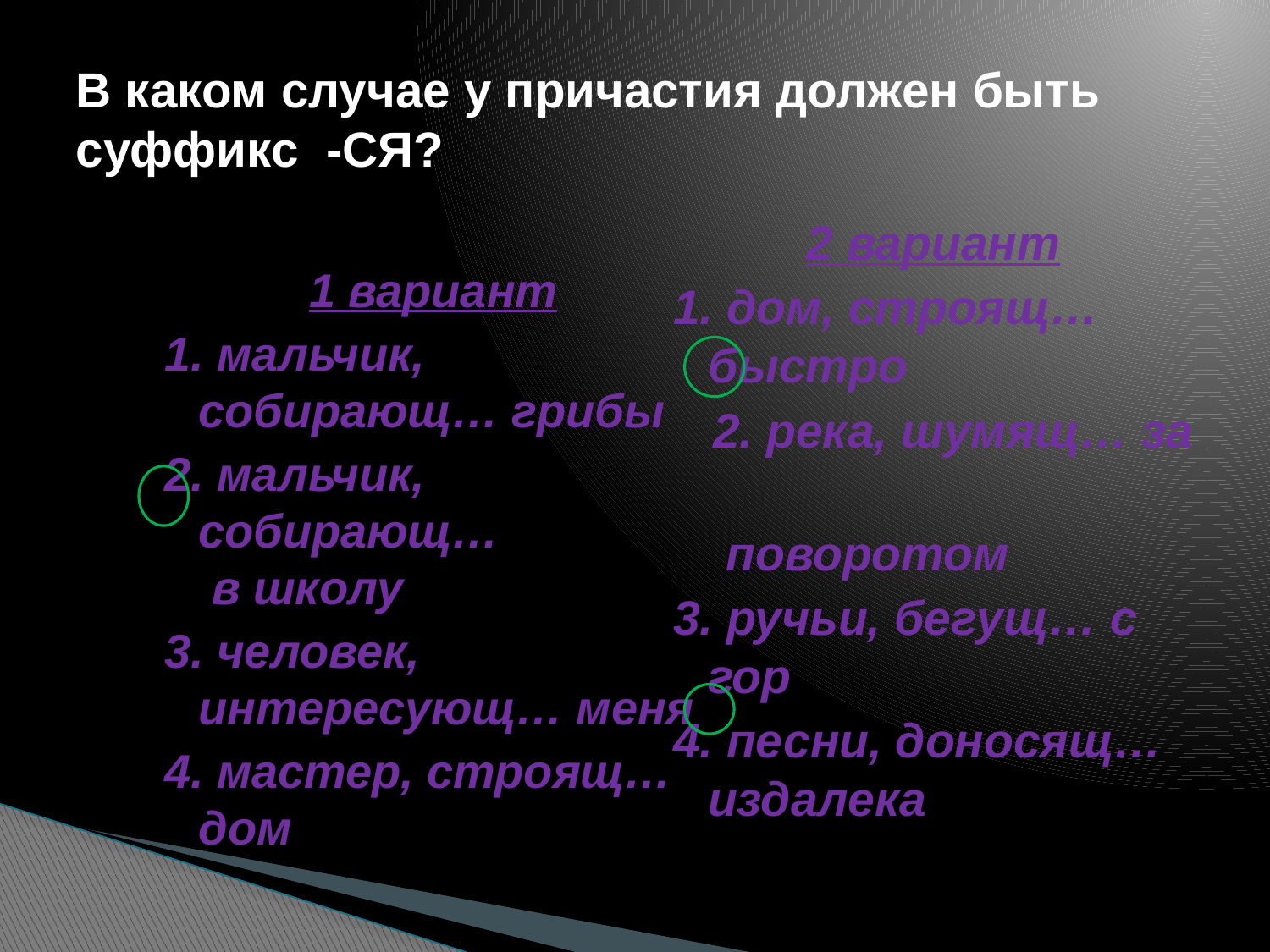

# В каком случае у причастия должен быть суффикс  -СЯ?
2 вариант
1. дом, строящ… быстро
   2. река, шумящ… за
    поворотом
3. ручьи, бегущ… с гор
4. песни, доносящ… издалека
1 вариант
1. мальчик, собирающ… грибы
2. мальчик, собирающ…                 в школу
3. человек, интересующ… меня
4. мастер, строящ… дом

ийся
ийся
иеся